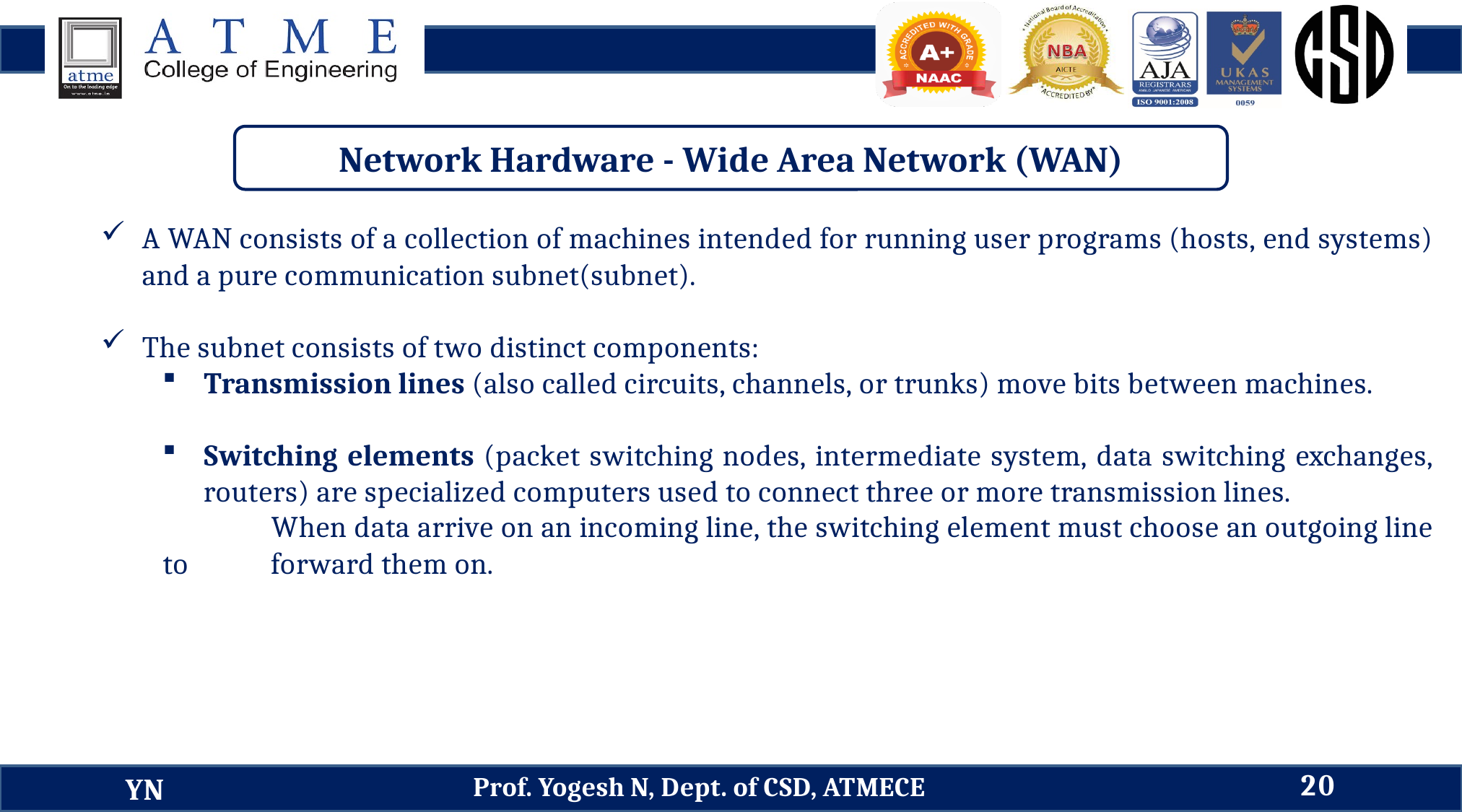

Network Hardware - Wide Area Network (WAN)
A WAN consists of a collection of machines intended for running user programs (hosts, end systems) and a pure communication subnet(subnet).

The subnet consists of two distinct components:
Transmission lines (also called circuits, channels, or trunks) move bits between machines.

Switching elements (packet switching nodes, intermediate system, data switching exchanges, routers) are specialized computers used to connect three or more transmission lines.
	When data arrive on an incoming line, the switching element must choose an outgoing line to 	forward them on.
20
Prof. Yogesh N, Dept. of CSD, ATMECE
YN